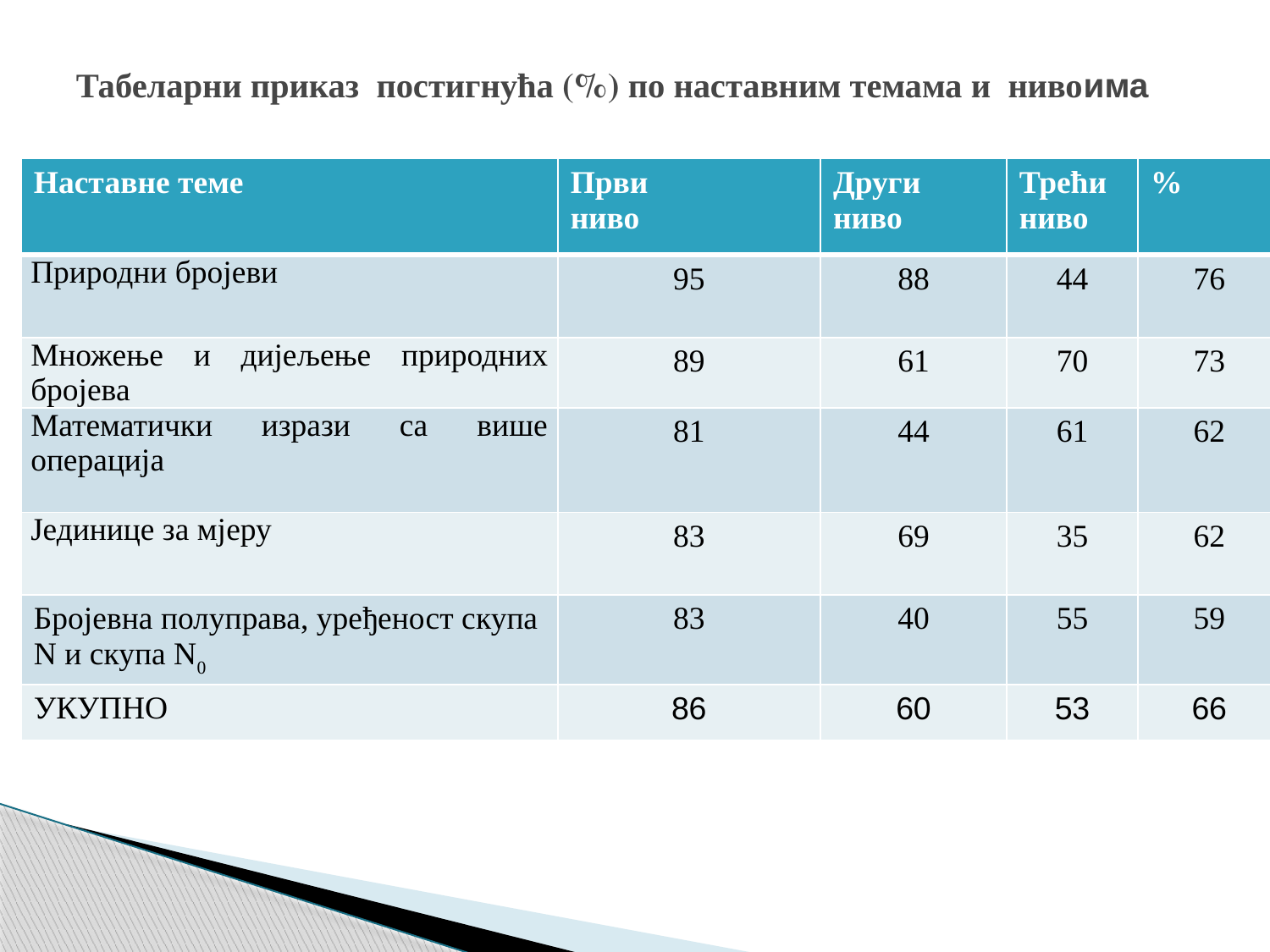

# Табеларни приказ  постигнућа (%) по наставним темама и  нивоима
| Наставне теме | Први ниво | Други ниво | Трећи ниво | % |
| --- | --- | --- | --- | --- |
| Природни бројеви | 95 | 88 | 44 | 76 |
| Множење и дијељење природних бројева | 89 | 61 | 70 | 73 |
| Математички изрази са више операција | 81 | 44 | 61 | 62 |
| Јединице за мјеру | 83 | 69 | 35 | 62 |
| Бројевна полуправа, уређеност скупа N и скупа N0 | 83 | 40 | 55 | 59 |
| УКУПНО | 86 | 60 | 53 | 66 |